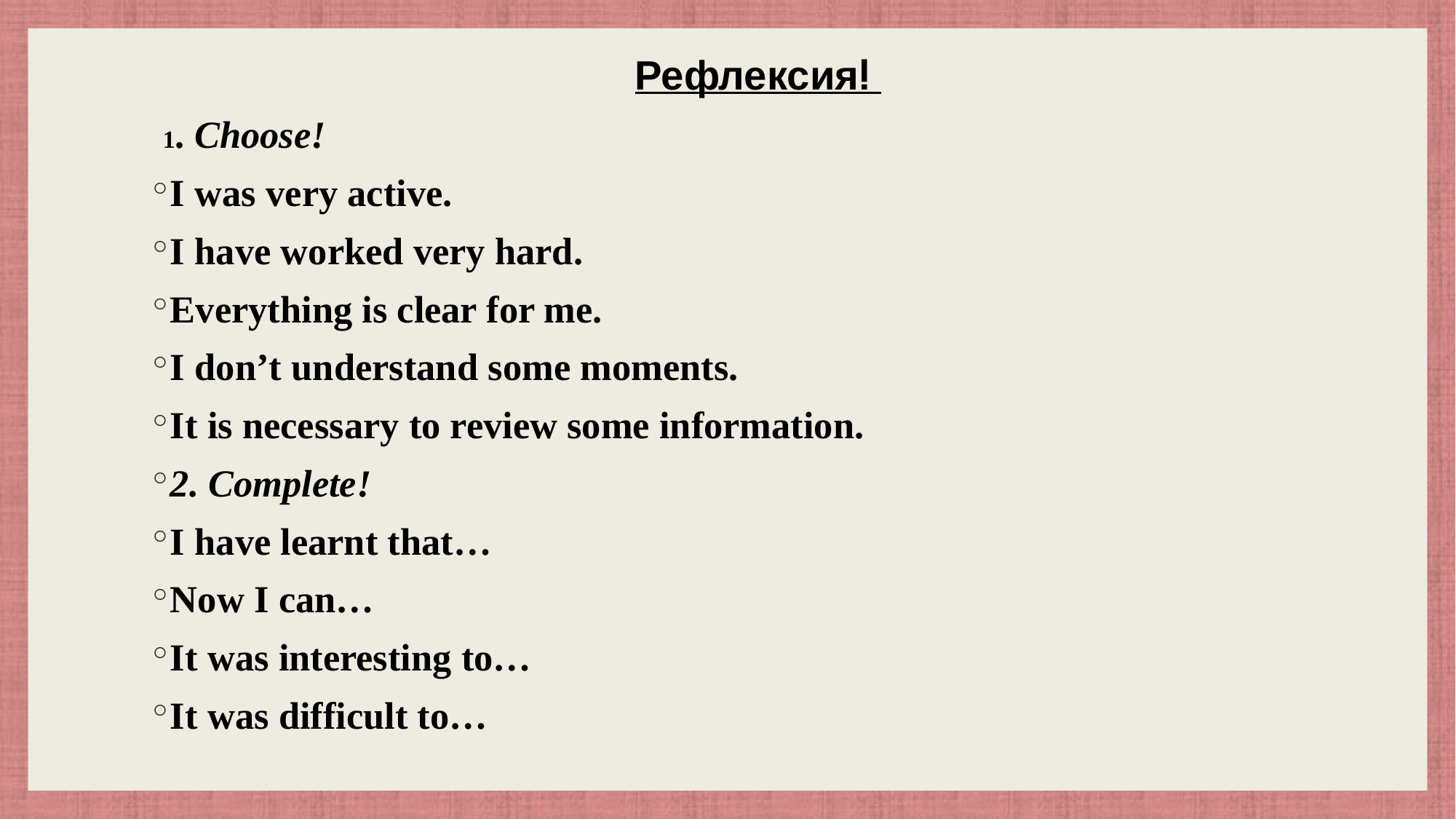

Рефлексия!
  1. Choose!
I was very active.
I have worked very hard.
Everything is clear for me.
I don’t understand some moments.
It is necessary to review some information.
2. Complete!
I have learnt that…
Now I can…
It was interesting to…
It was difficult to…